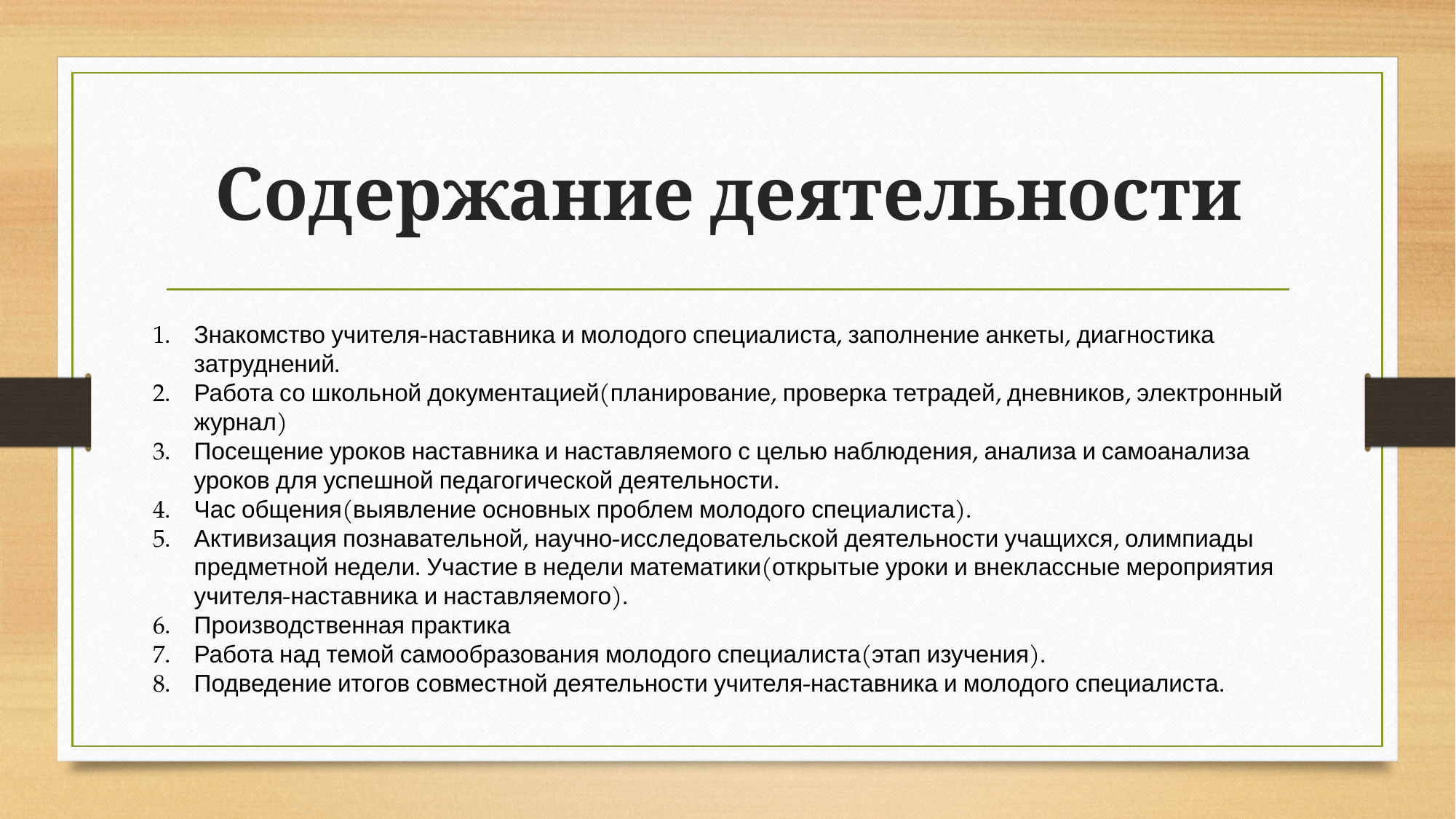

Содержание деятельности
Знакомство учителя-наставника и молодого специалиста, заполнение анкеты, диагностика затруднений.
Работа со школьной документацией(планирование, проверка тетрадей, дневников, электронный журнал)
Посещение уроков наставника и наставляемого с целью наблюдения, анализа и самоанализа уроков для успешной педагогической деятельности.
Час общения(выявление основных проблем молодого специалиста).
Активизация познавательной, научно-исследовательской деятельности учащихся, олимпиады предметной недели. Участие в недели математики(открытые уроки и внеклассные мероприятия учителя-наставника и наставляемого).
Производственная практика
Работа над темой самообразования молодого специалиста(этап изучения).
Подведение итогов совместной деятельности учителя-наставника и молодого специалиста.